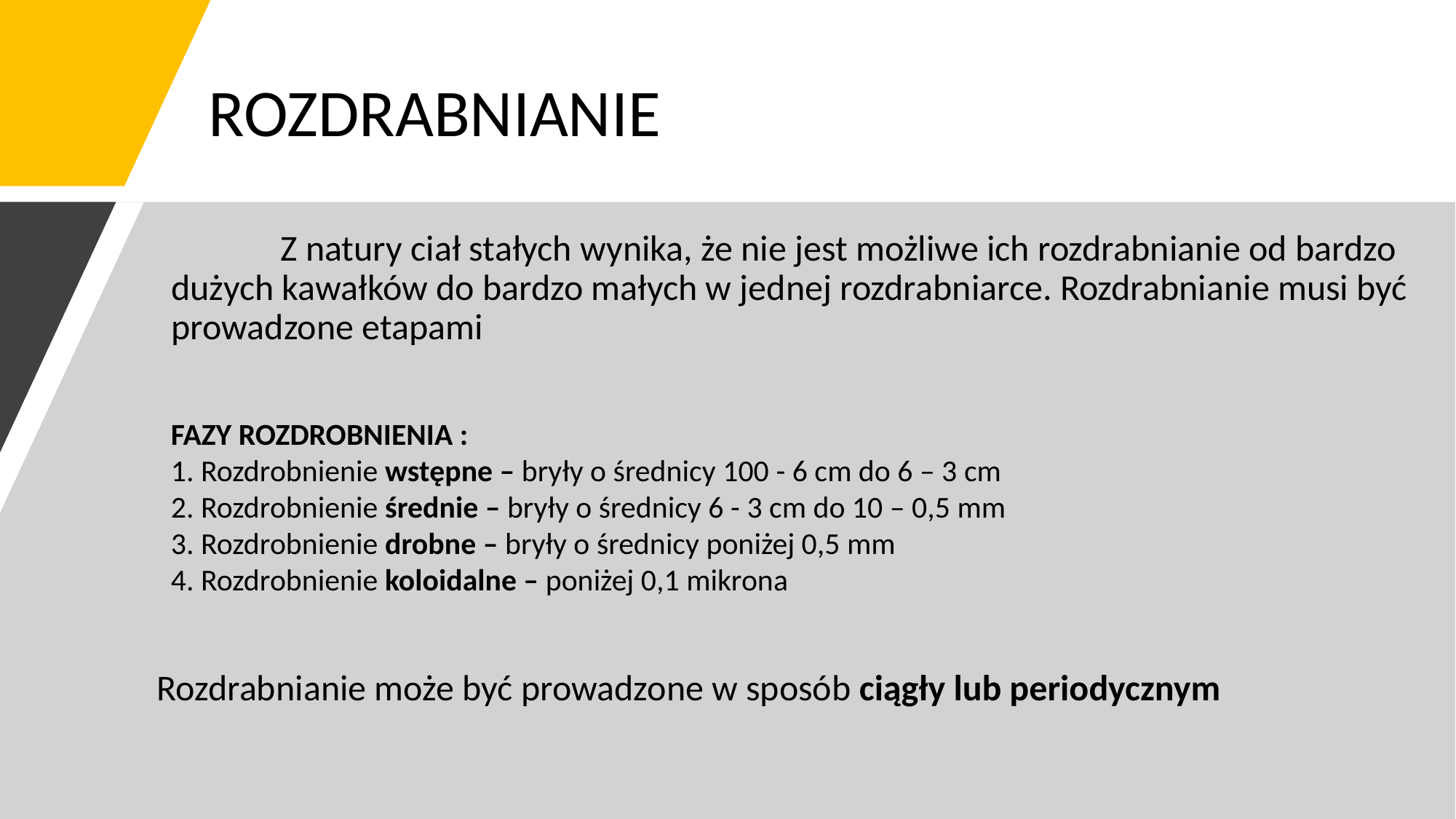

# ROZDRABNIANIE

	Z natury ciał stałych wynika, że nie jest możliwe ich rozdrabnianie od bardzo dużych kawałków do bardzo małych w jednej rozdrabniarce. Rozdrabnianie musi być prowadzone etapami

FAZY ROZDROBNIENIA :
1. Rozdrobnienie wstępne – bryły o średnicy 100 - 6 cm do 6 – 3 cm
2. Rozdrobnienie średnie – bryły o średnicy 6 - 3 cm do 10 – 0,5 mm
3. Rozdrobnienie drobne – bryły o średnicy poniżej 0,5 mm
4. Rozdrobnienie koloidalne – poniżej 0,1 mikrona

Rozdrabnianie może być prowadzone w sposób ciągły lub periodycznym